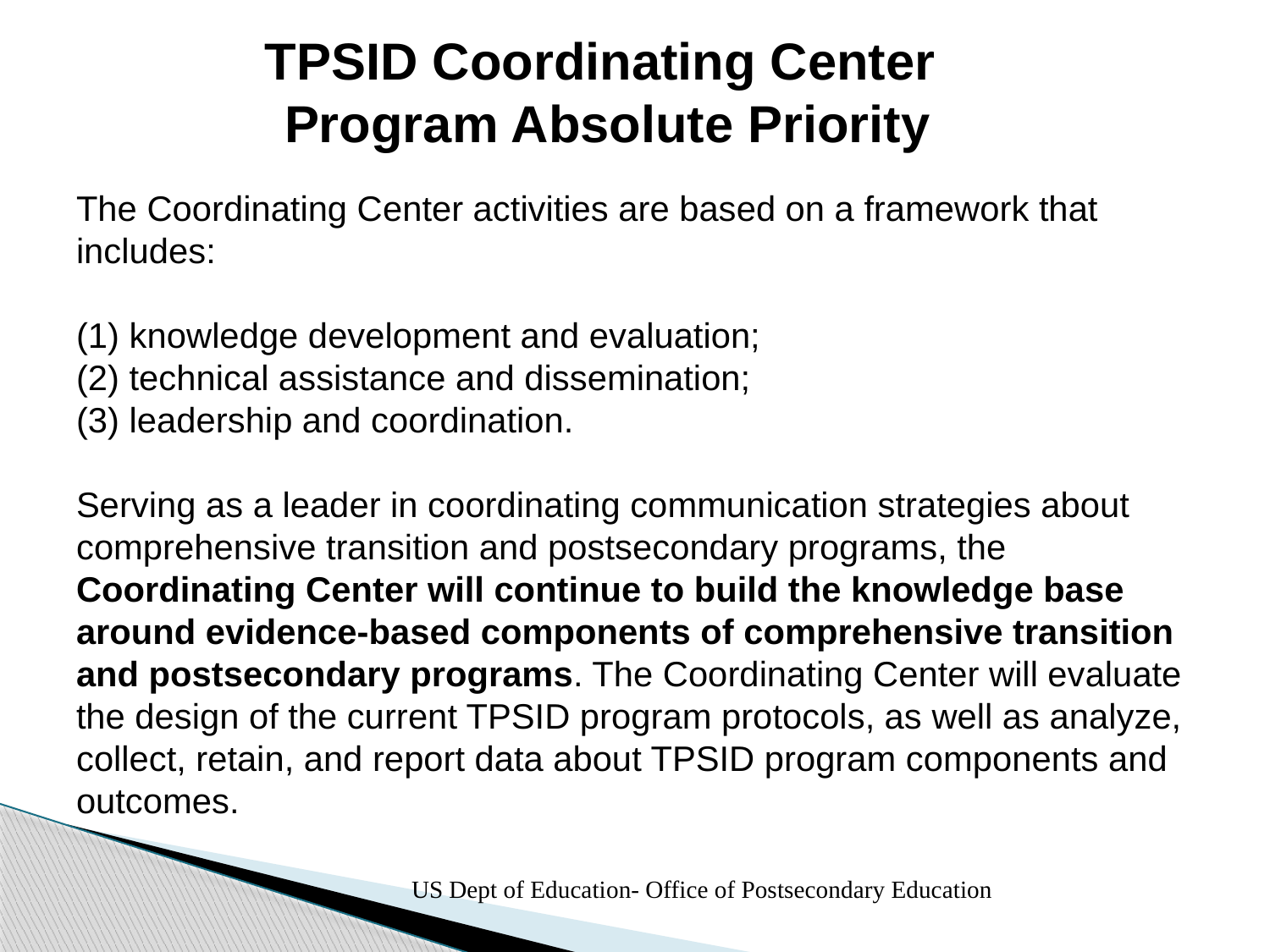

# TPSID Coordinating Center Program Absolute Priority
The Coordinating Center activities are based on a framework that includes:

(1) knowledge development and evaluation;
(2) technical assistance and dissemination;
(3) leadership and coordination.

Serving as a leader in coordinating communication strategies about comprehensive transition and postsecondary programs, the Coordinating Center will continue to build the knowledge base around evidence-based components of comprehensive transition and postsecondary programs. The Coordinating Center will evaluate the design of the current TPSID program protocols, as well as analyze, collect, retain, and report data about TPSID program components and outcomes.
US Dept of Education- Office of Postsecondary Education